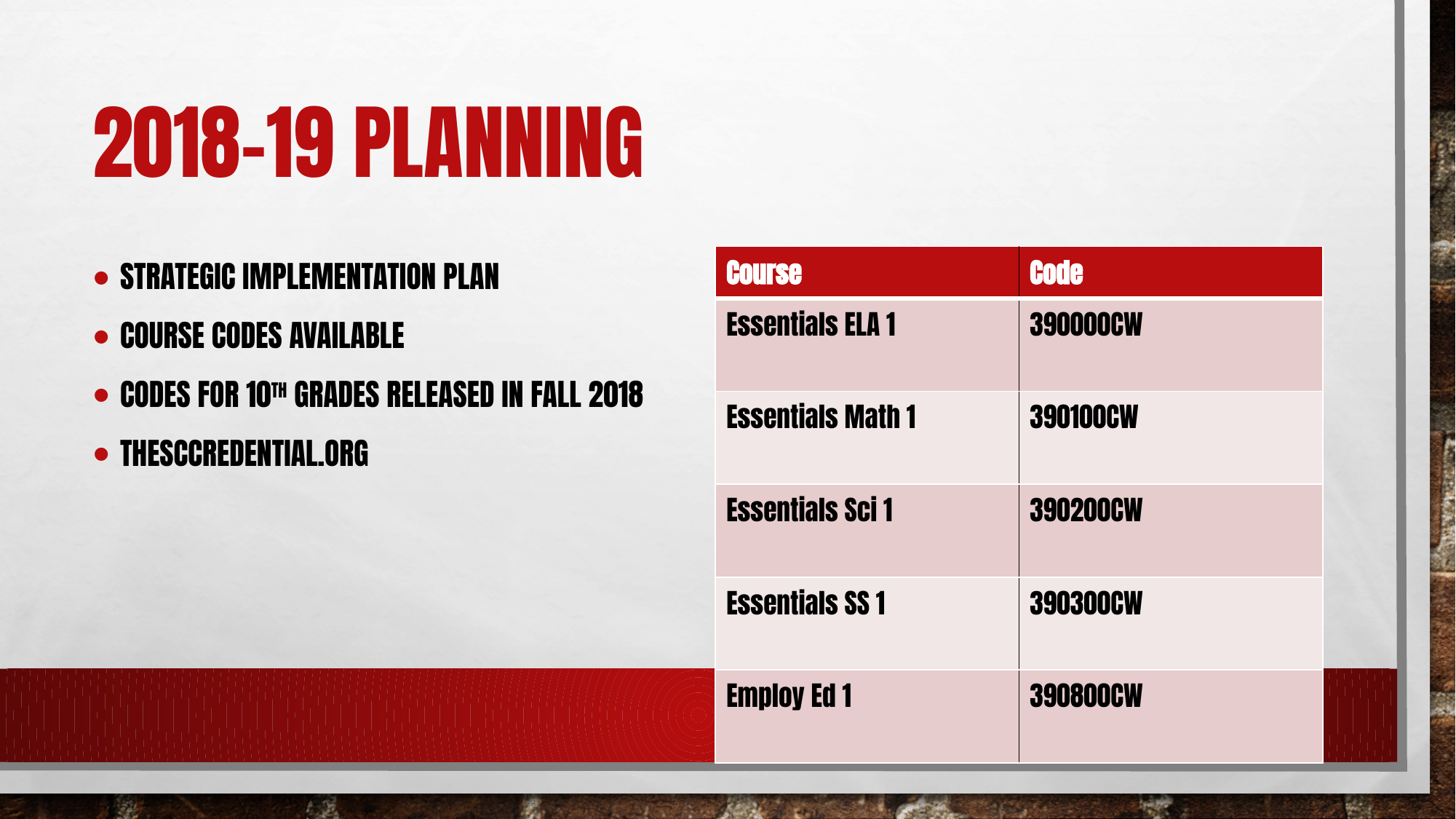

# 2018-19 planning
Strategic Implementation Plan
Course Codes available
Codes for 10th grades released in Fall 2018
theSCCredential.org

| Course | Code |
| --- | --- |
| Essentials ELA 1 | 390000CW |
| Essentials Math 1 | 390100CW |
| Essentials Sci 1 | 390200CW |
| Essentials SS 1 | 390300CW |
| Employ Ed 1 | 390800CW |